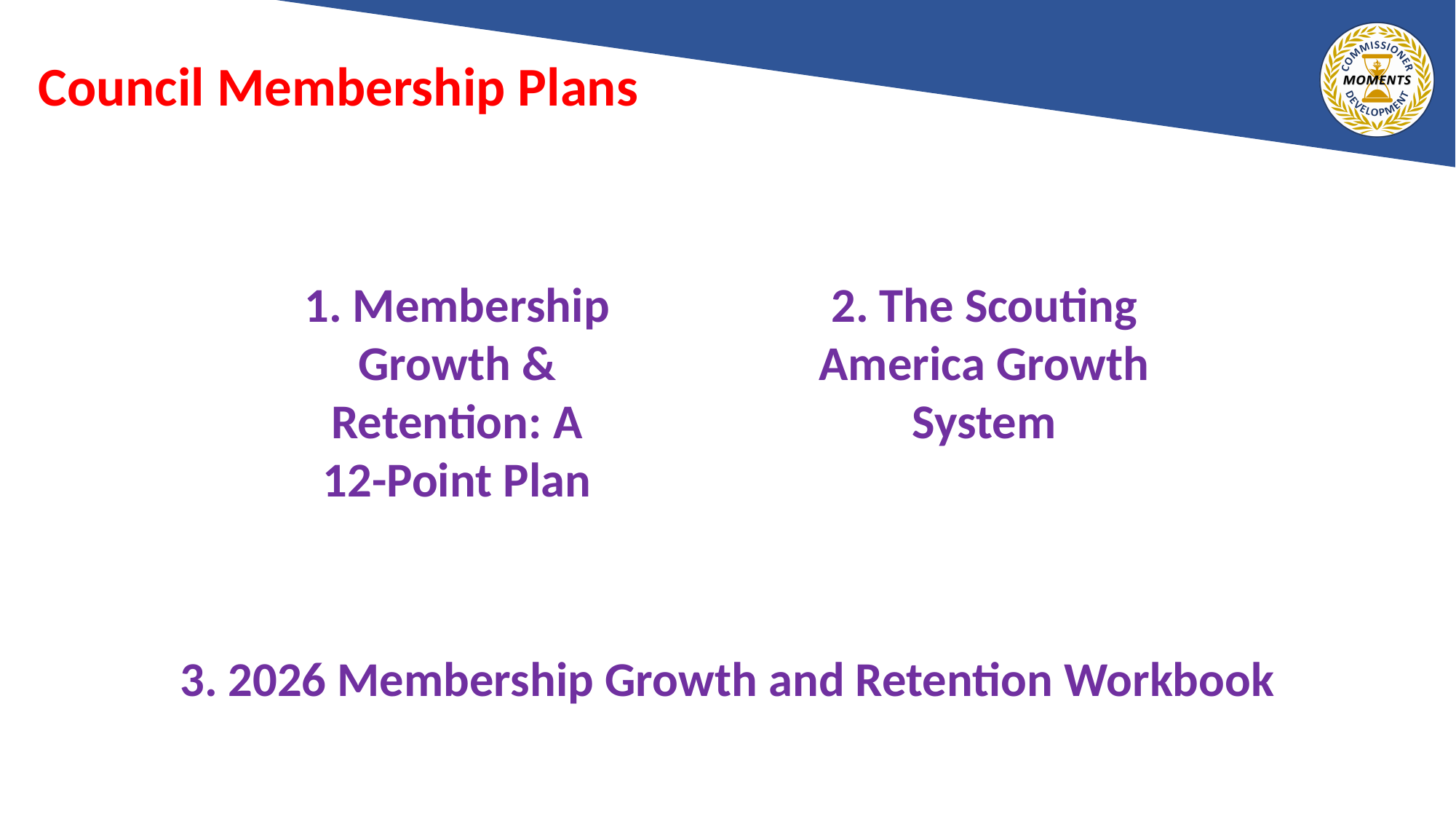

# Council Membership Plans
1. Membership Growth & Retention: A 12-Point Plan
2. The Scouting America Growth System
3. 2026 Membership Growth and Retention Workbook